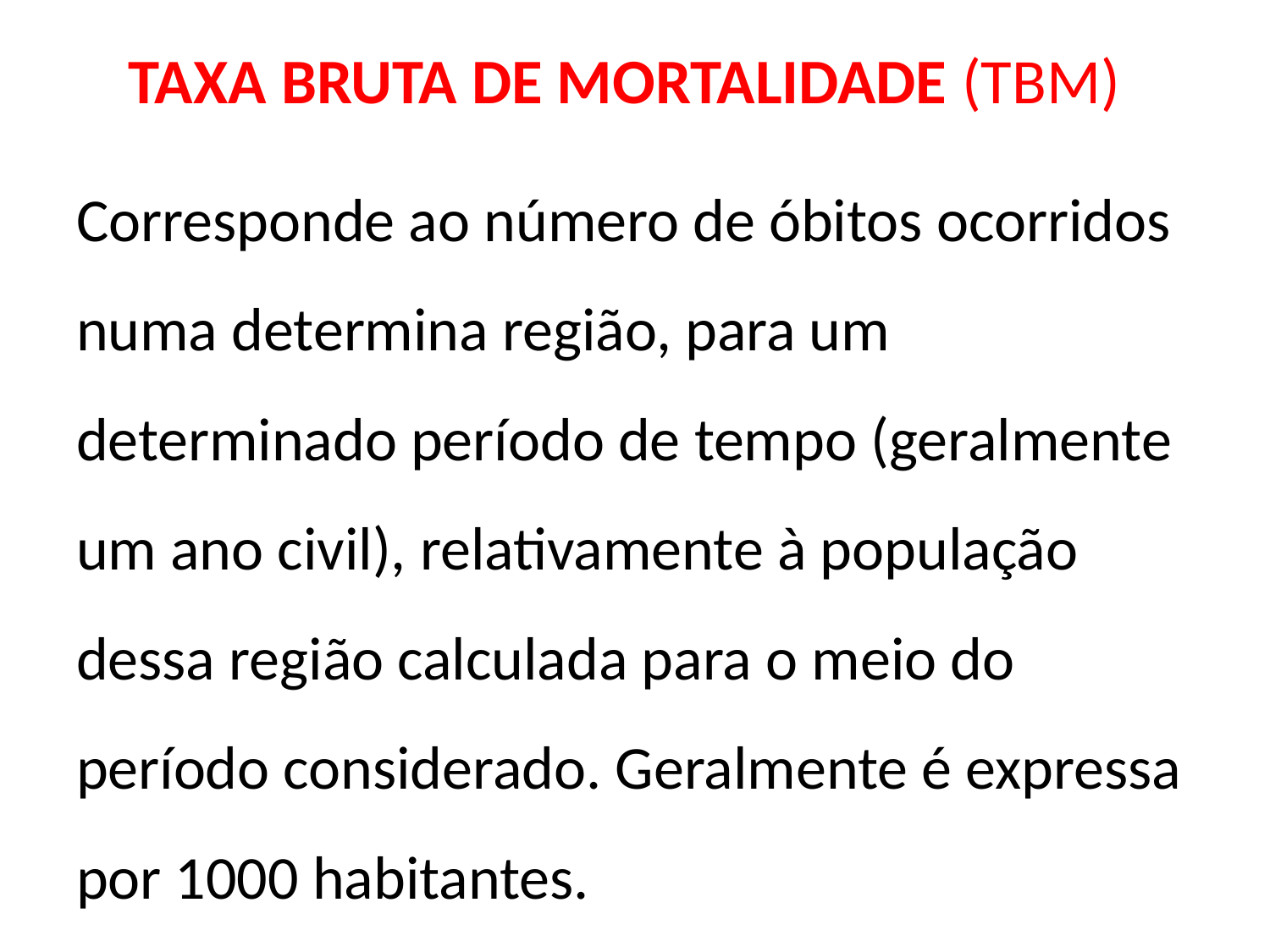

# Taxa Bruta de Mortalidade (tbm)
Corresponde ao número de óbitos ocorridos numa determina região, para um determinado período de tempo (geralmente um ano civil), relativamente à população dessa região calculada para o meio do período considerado. Geralmente é expressa por 1000 habitantes.